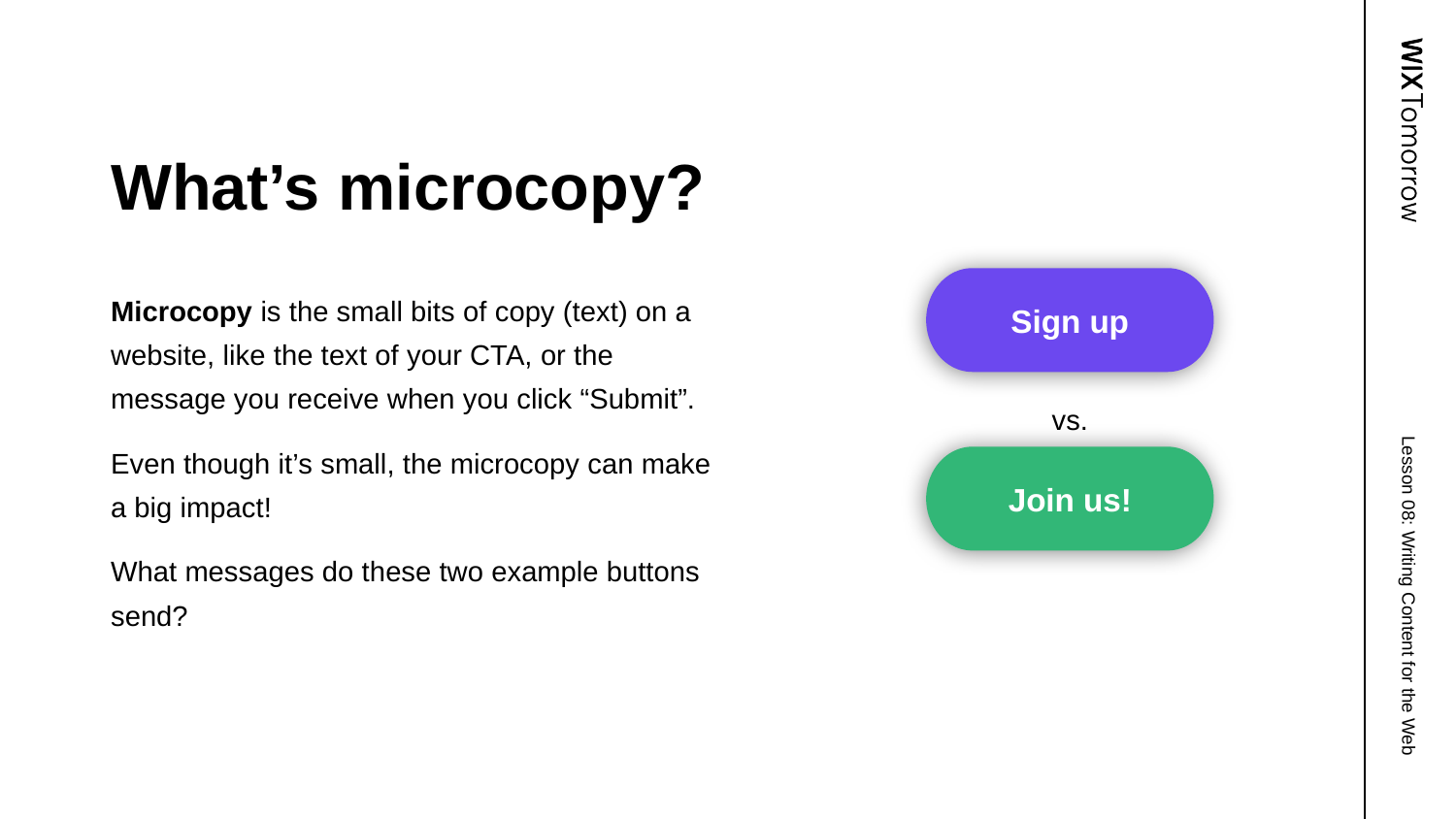

What’s microcopy?
Sign up
Microcopy is the small bits of copy (text) on a website, like the text of your CTA, or the message you receive when you click “Submit”.
Even though it’s small, the microcopy can make a big impact!
What messages do these two example buttons send?
vs.
Join us!